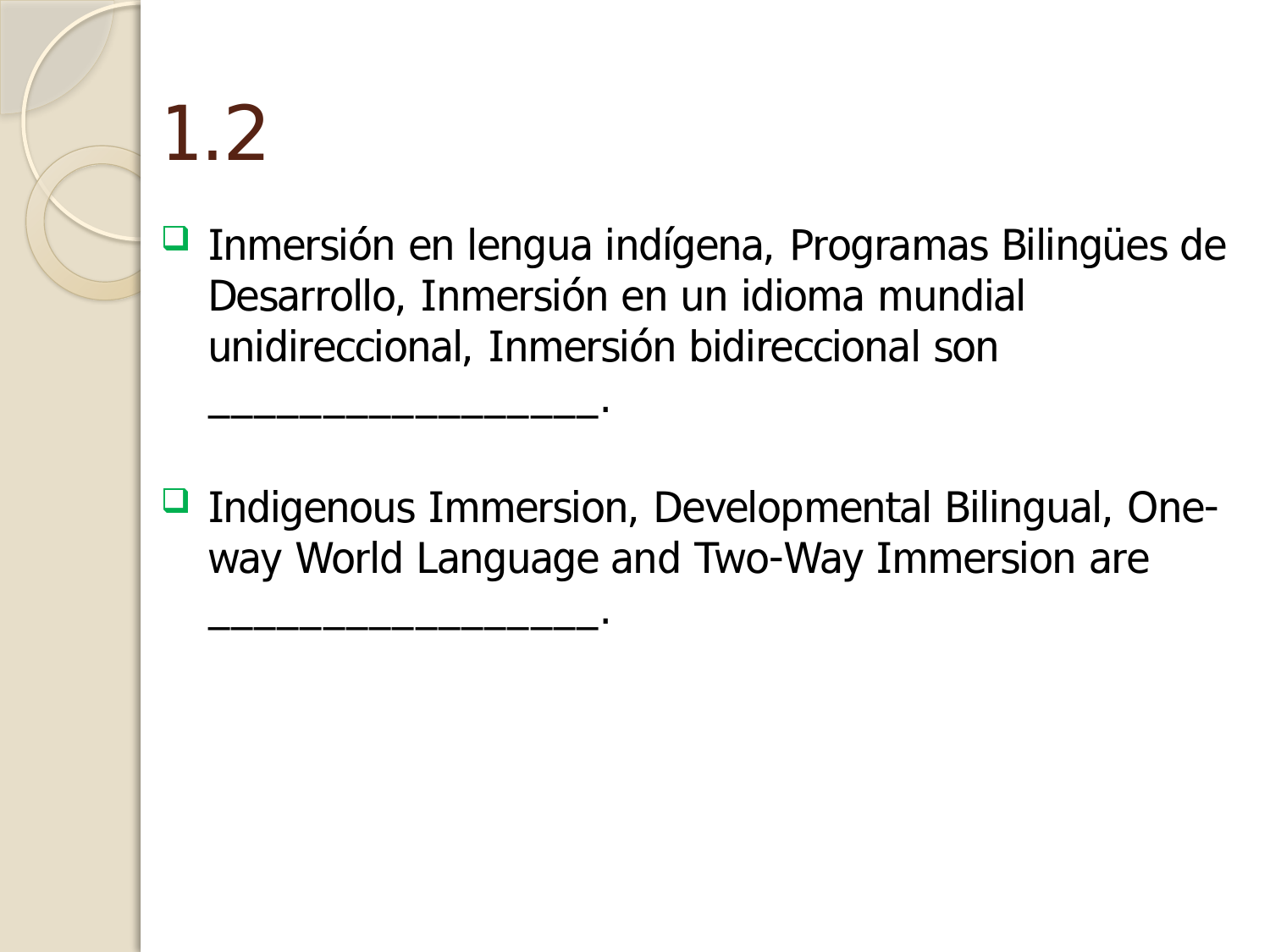

# 1.2
Inmersión en lengua indígena, Programas Bilingües de Desarrollo, Inmersión en un idioma mundial unidireccional, Inmersión bidireccional son _________________.
Indigenous Immersion, Developmental Bilingual, One-way World Language and Two-Way Immersion are _________________.